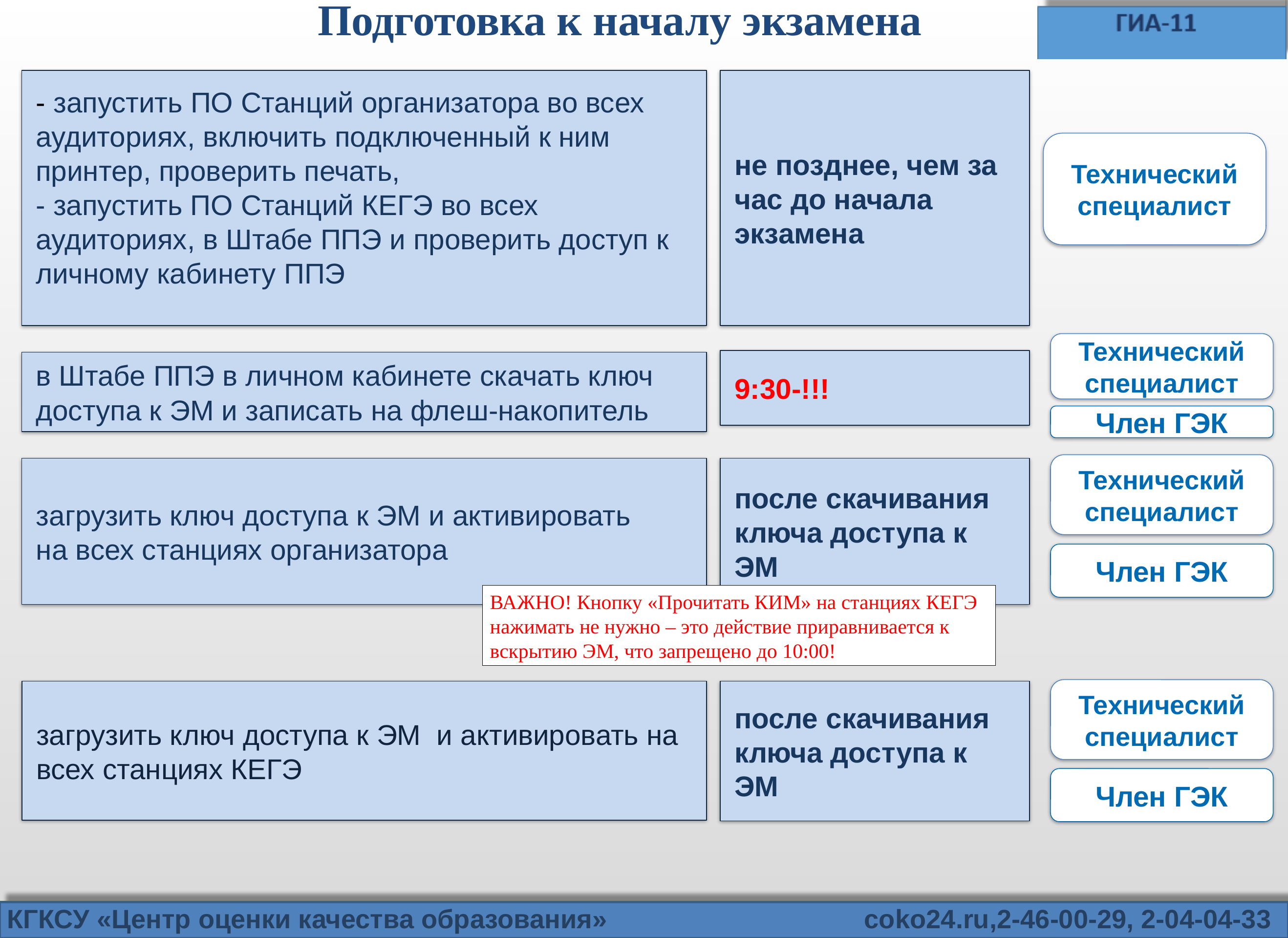

Подготовка к началу экзамена
не позднее, чем за час до начала экзамена
- запустить ПО Станций организатора во всех аудиториях, включить подключенный к ним принтер, проверить печать,
- запустить ПО Станций КЕГЭ во всех аудиториях, в Штабе ППЭ и проверить доступ к личному кабинету ППЭ

Технический специалист
Технический специалист
9:30-!!!
в Штабе ППЭ в личном кабинете скачать ключ доступа к ЭМ и записать на флеш-накопитель
Член ГЭК
Технический специалист
загрузить ключ доступа к ЭМ и активировать
на всех станциях организатора
после скачивания ключа доступа к ЭМ
Член ГЭК
ВАЖНО! Кнопку «Прочитать КИМ» на станциях КЕГЭ нажимать не нужно – это действие приравнивается к вскрытию ЭМ, что запрещено до 10:00!
Технический специалист
загрузить ключ доступа к ЭМ  и активировать на всех станциях КЕГЭ
после скачивания ключа доступа к ЭМ
Член ГЭК